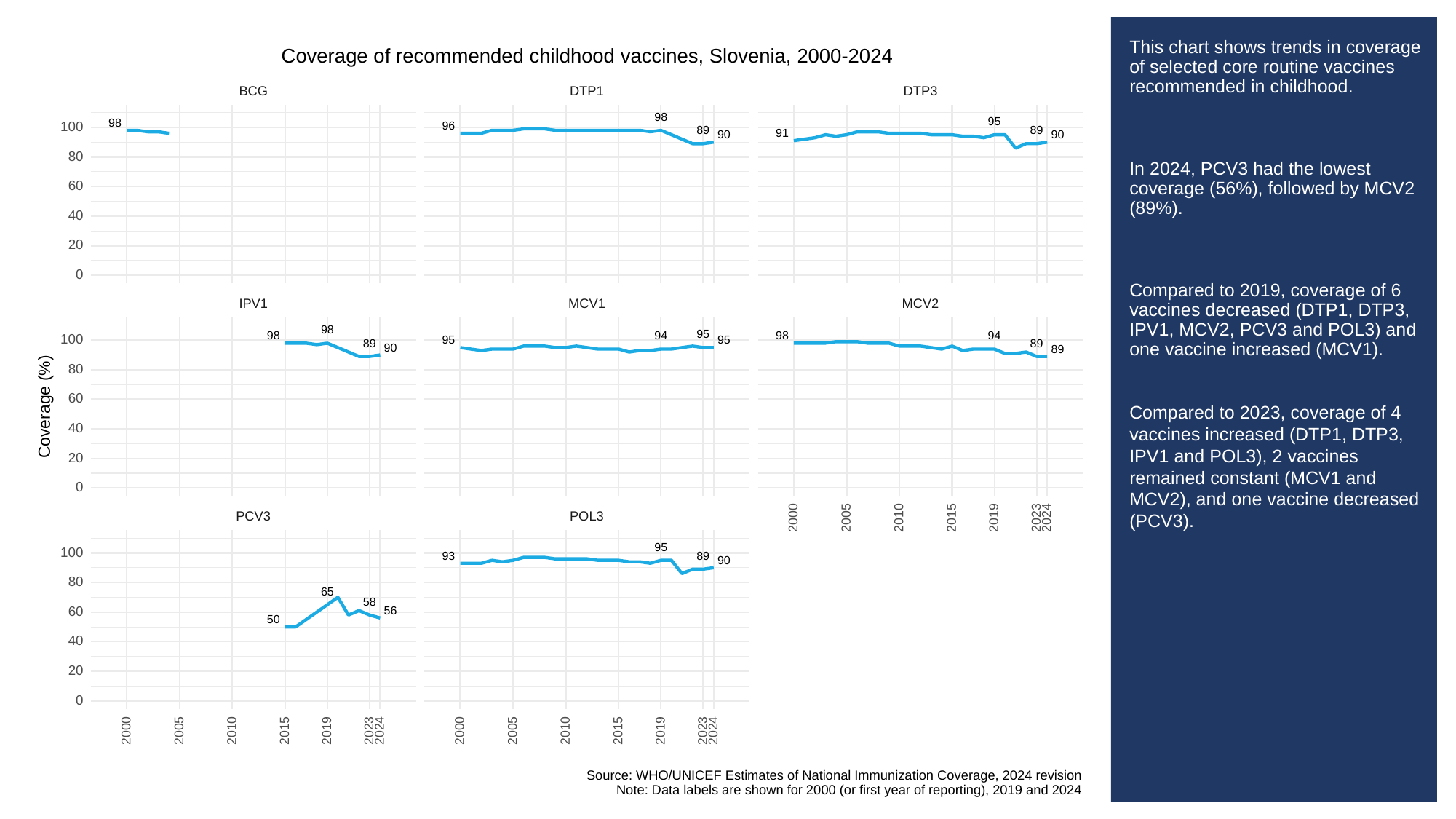

# This chart shows trends in coverage of selected core routine vaccines recommended in childhood.

In 2024, PCV3 had the lowest coverage (56%), followed by MCV2 (89%).

Compared to 2019, coverage of 6 vaccines decreased (DTP1, DTP3, IPV1, MCV2, PCV3 and POL3) and one vaccine increased (MCV1).

Compared to 2023, coverage of 4 vaccines increased (DTP1, DTP3, IPV1 and POL3), 2 vaccines remained constant (MCV1 and MCV2), and one vaccine decreased (PCV3).

Coverage of recommended childhood vaccines, Slovenia, 2000-2024
BCG
DTP3
DTP1

98
95
98
96
100
89
89

91

90
90

80

60

40

20

0

MCV1
MCV2
IPV1

98
95
98
98
94
94
100
95
95
89
89

90
89

80

60
Coverage (%)

40

20

0

POL3
PCV3
2023
2000
2005
2010
2015
2019
2024

95
100
93
89

90

80

65

58
56
60

50

40

20

0

2023
2023
2000
2005
2010
2015
2019
2024
2000
2005
2010
2015
2019
2024
Source: WHO/UNICEF Estimates of National Immunization Coverage, 2024 revision
Note: Data labels are shown for 2000 (or first year of reporting), 2019 and 2024